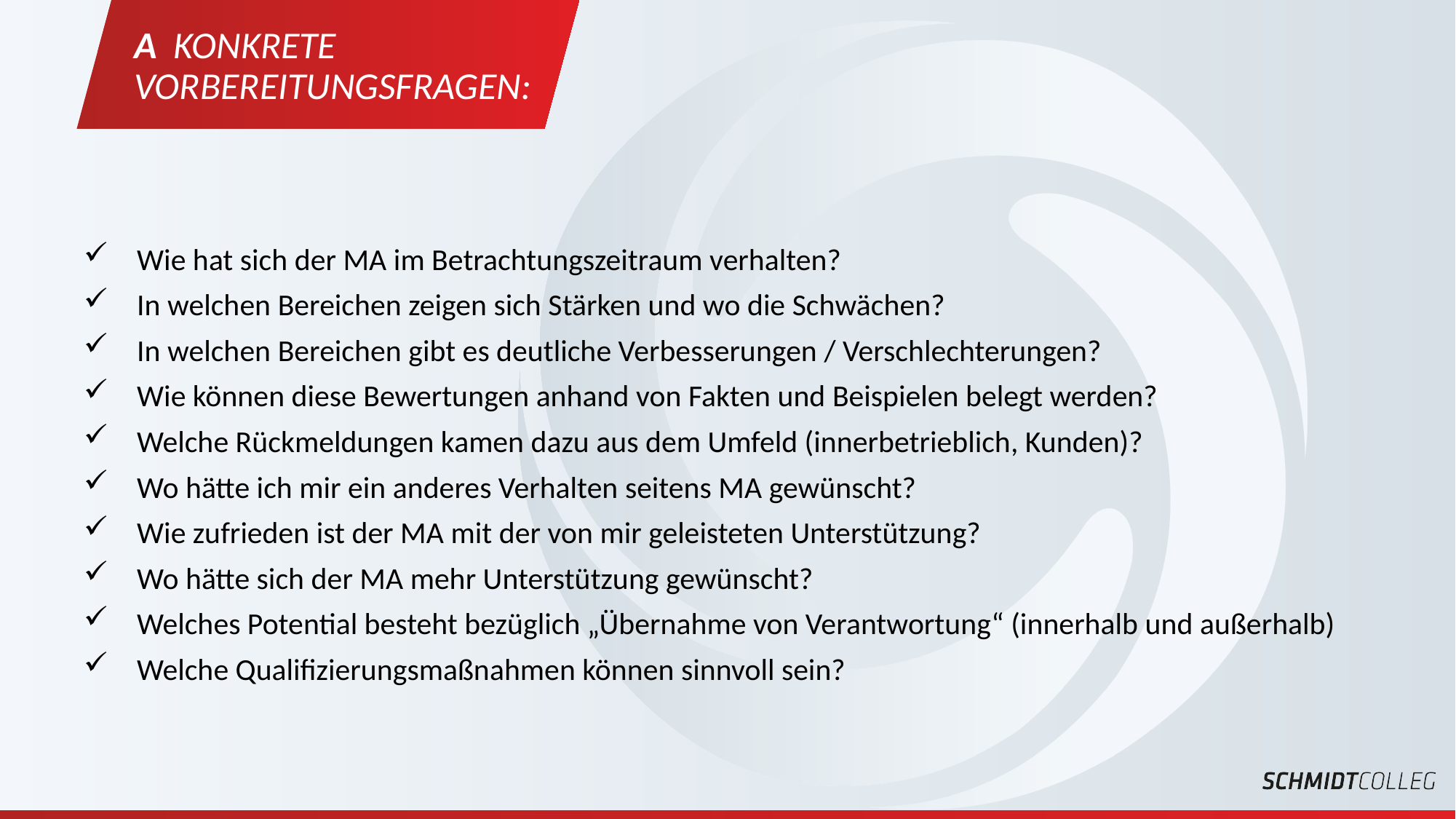

A  Konkrete Vorbereitungsfragen:

	Wie hat sich der MA im Betrachtungszeitraum verhalten?
	In welchen Bereichen zeigen sich Stärken und wo die Schwächen?
	In welchen Bereichen gibt es deutliche Verbesserungen / Verschlechterungen?
	Wie können diese Bewertungen anhand von Fakten und Beispielen belegt werden?
	Welche Rückmeldungen kamen dazu aus dem Umfeld (innerbetrieblich, Kunden)?
	Wo hätte ich mir ein anderes Verhalten seitens MA gewünscht?
	Wie zufrieden ist der MA mit der von mir geleisteten Unterstützung?
	Wo hätte sich der MA mehr Unterstützung gewünscht?
	Welches Potential besteht bezüglich „Übernahme von Verantwortung“ (innerhalb und außerhalb)
	Welche Qualifizierungsmaßnahmen können sinnvoll sein?